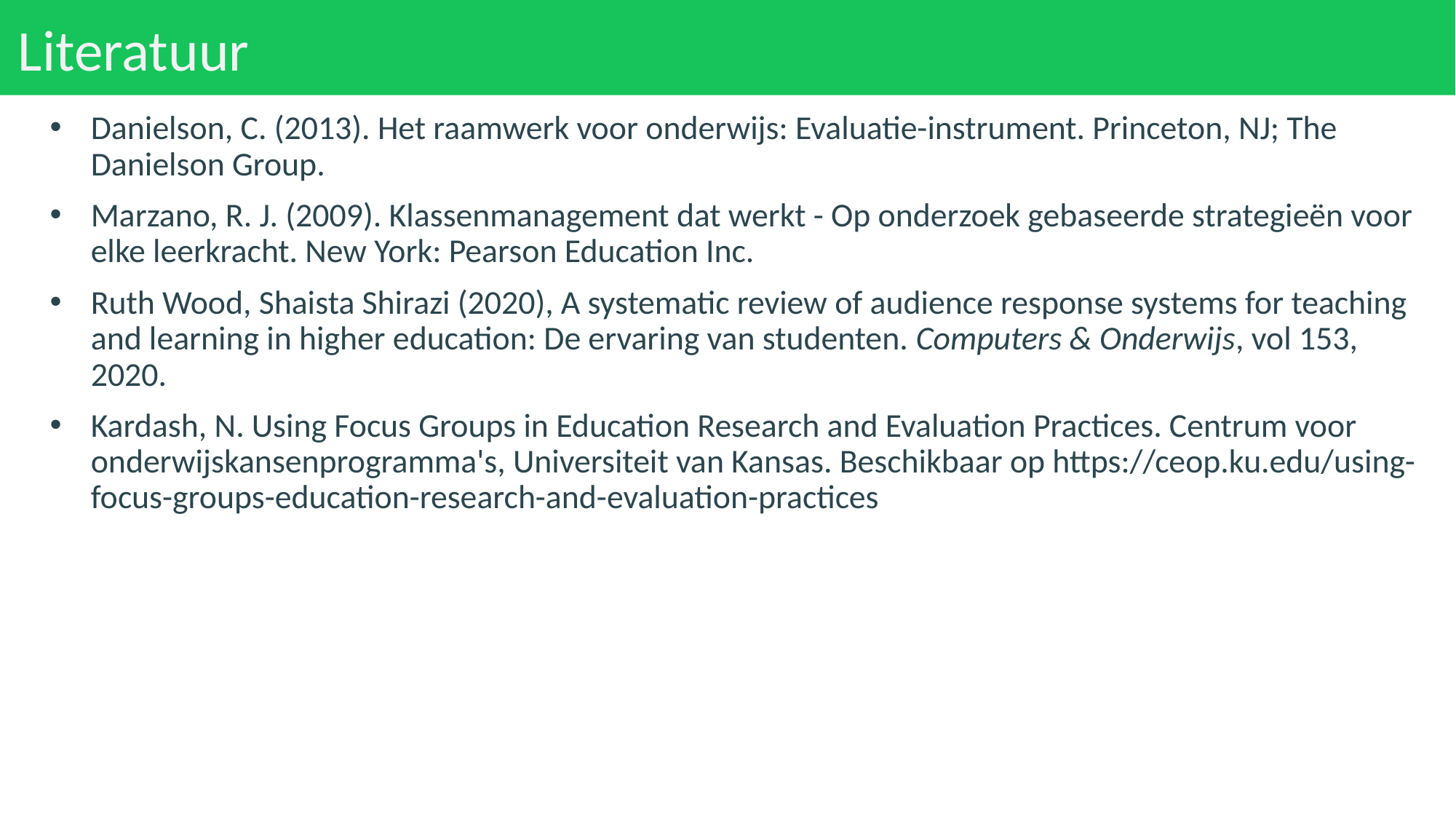

# Literatuur
Danielson, C. (2013). Het raamwerk voor onderwijs: Evaluatie-instrument. Princeton, NJ; The Danielson Group.
Marzano, R. J. (2009). Klassenmanagement dat werkt - Op onderzoek gebaseerde strategieën voor elke leerkracht. New York: Pearson Education Inc.
Ruth Wood, Shaista Shirazi (2020), A systematic review of audience response systems for teaching and learning in higher education: De ervaring van studenten. Computers & Onderwijs, vol 153, 2020.
Kardash, N. Using Focus Groups in Education Research and Evaluation Practices. Centrum voor onderwijskansenprogramma's, Universiteit van Kansas. Beschikbaar op https://ceop.ku.edu/using-focus-groups-education-research-and-evaluation-practices